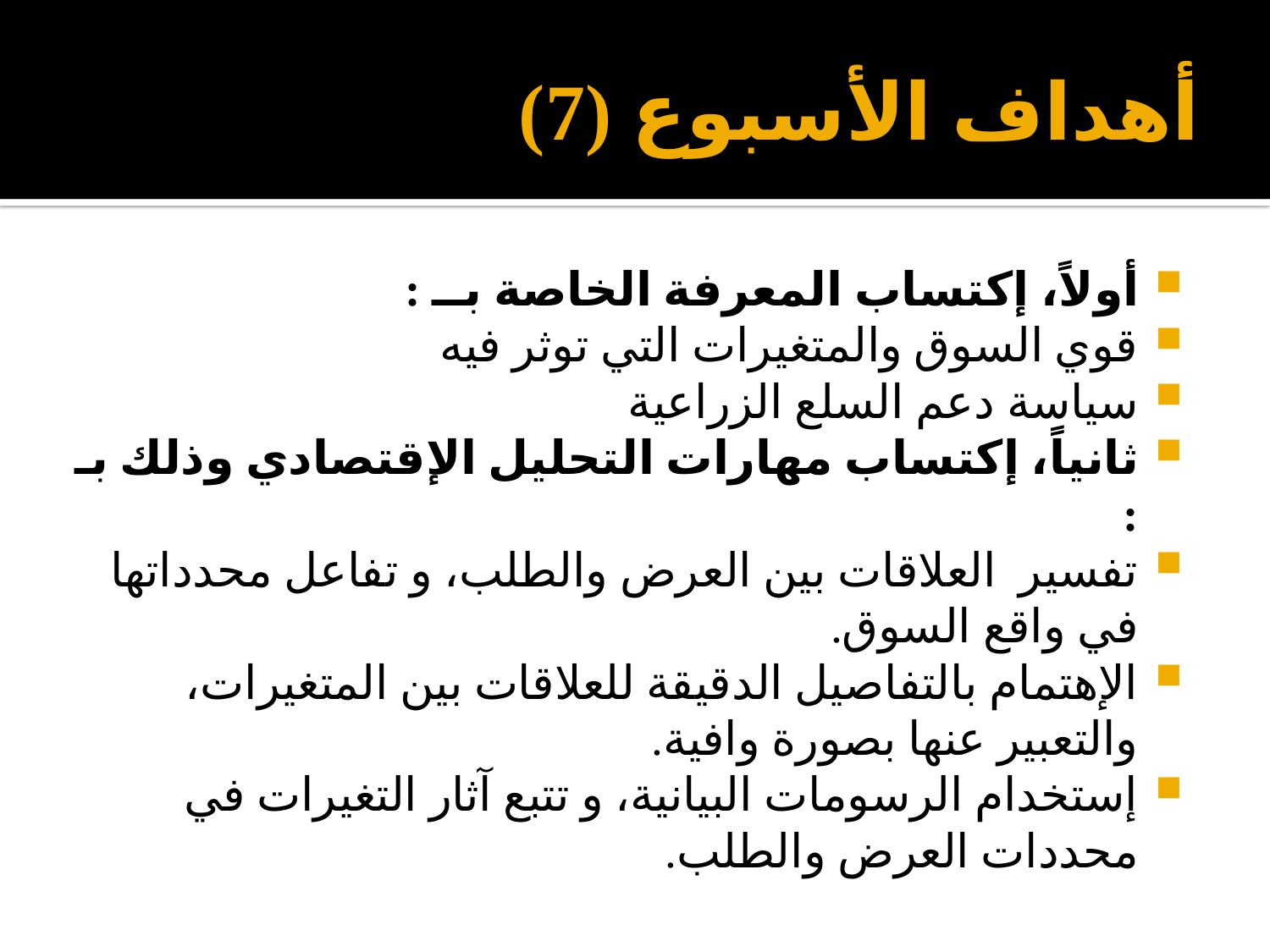

# أهداف الأسبوع (7)
أولاً، إكتساب المعرفة الخاصة بــ :
قوي السوق والمتغيرات التي توثر فيه
سياسة دعم السلع الزراعية
ثانياً، إكتساب مهارات التحليل الإقتصادي وذلك بـ :
تفسير  العلاقات بين العرض والطلب، و تفاعل محدداتها في واقع السوق.
الإهتمام بالتفاصيل الدقيقة للعلاقات بين المتغيرات، والتعبير عنها بصورة وافية.
إستخدام الرسومات البيانية، و تتبع آثار التغيرات في محددات العرض والطلب.